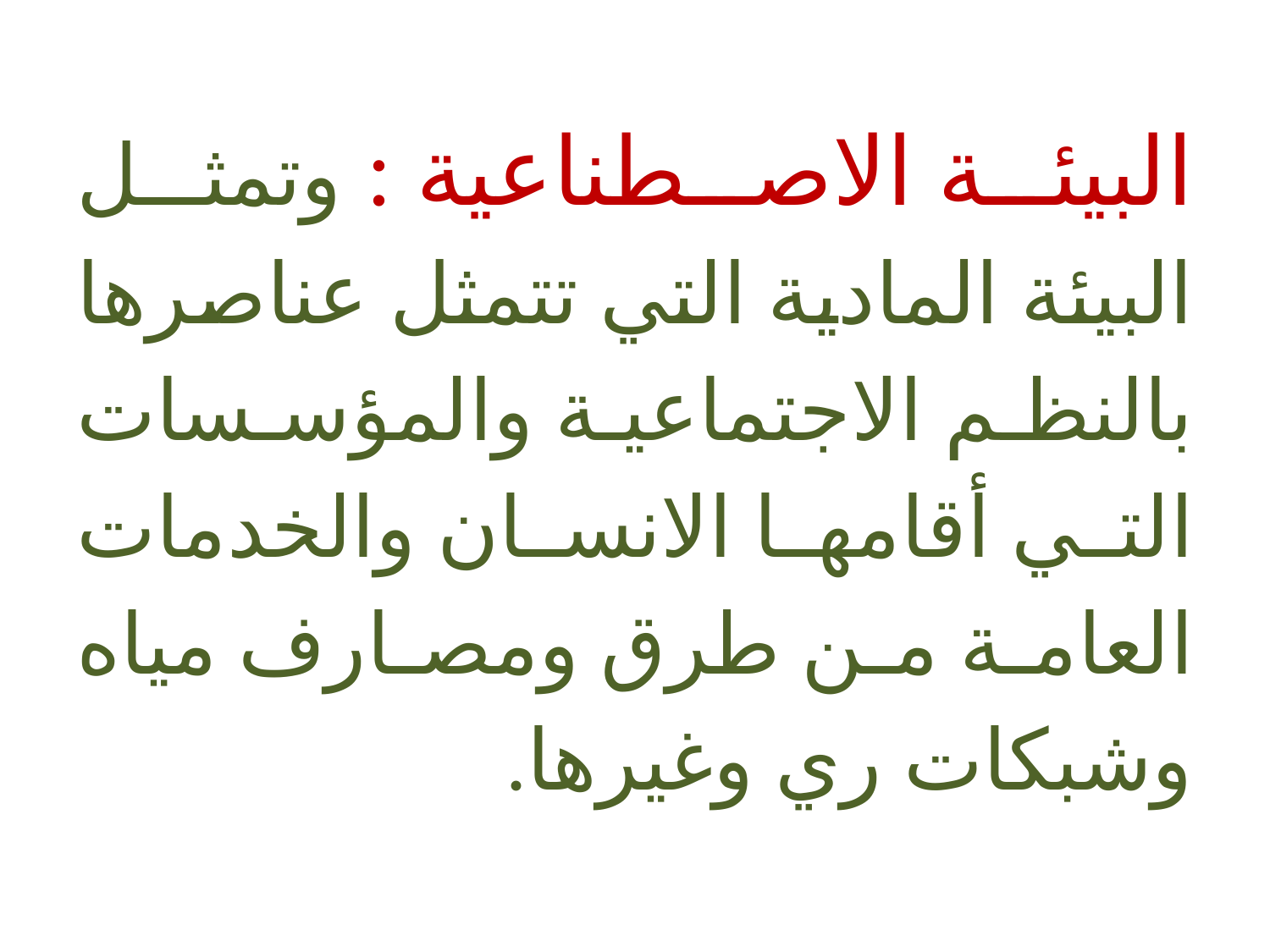

البيئة الاصطناعية : وتمثل البيئة المادية التي تتمثل عناصرها بالنظم الاجتماعية والمؤسسات التي أقامها الانسان والخدمات العامة من طرق ومصارف مياه وشبكات ري وغيرها.